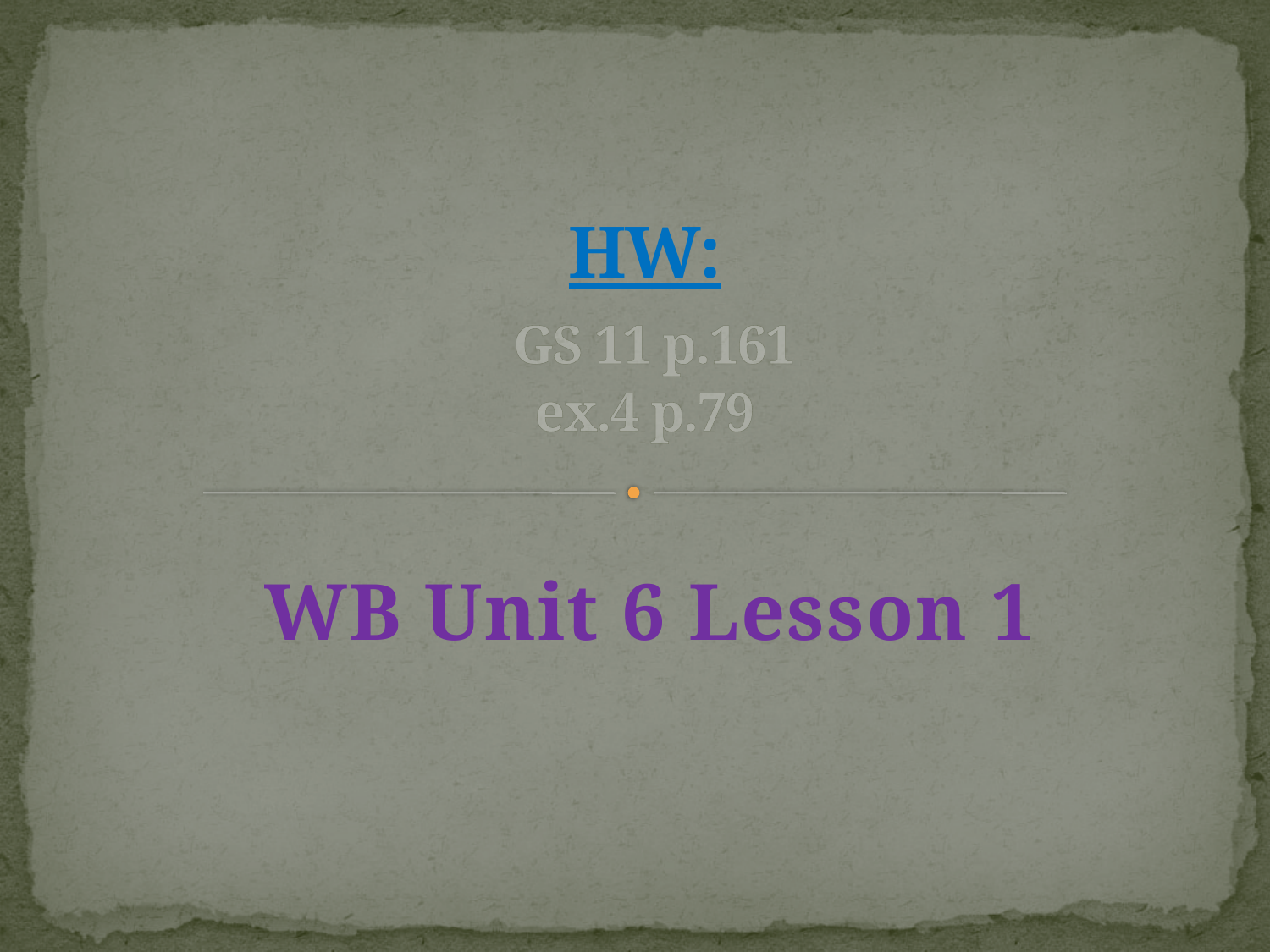

# HW: GS 11 p.161 ex.4 p.79
 WB Unit 6 Lesson 1